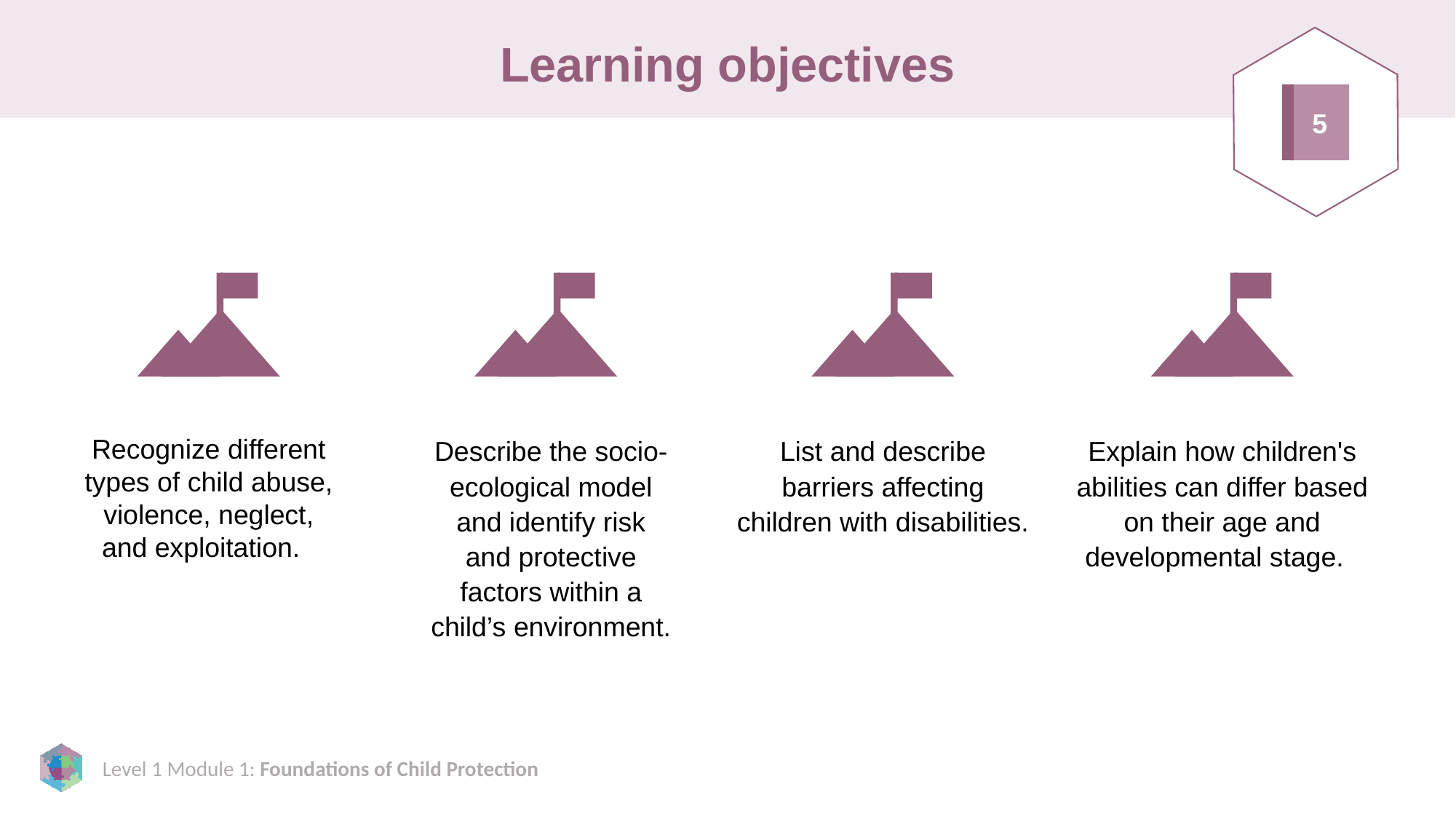

# Learning objectives

5

Recognize different types of child abuse, violence, neglect, and exploitation.
Describe the socio-ecological model and identify risk and protective factors within a child’s environment.
List and describe barriers affecting children with disabilities.
Explain how children's abilities can differ based on their age and developmental stage.